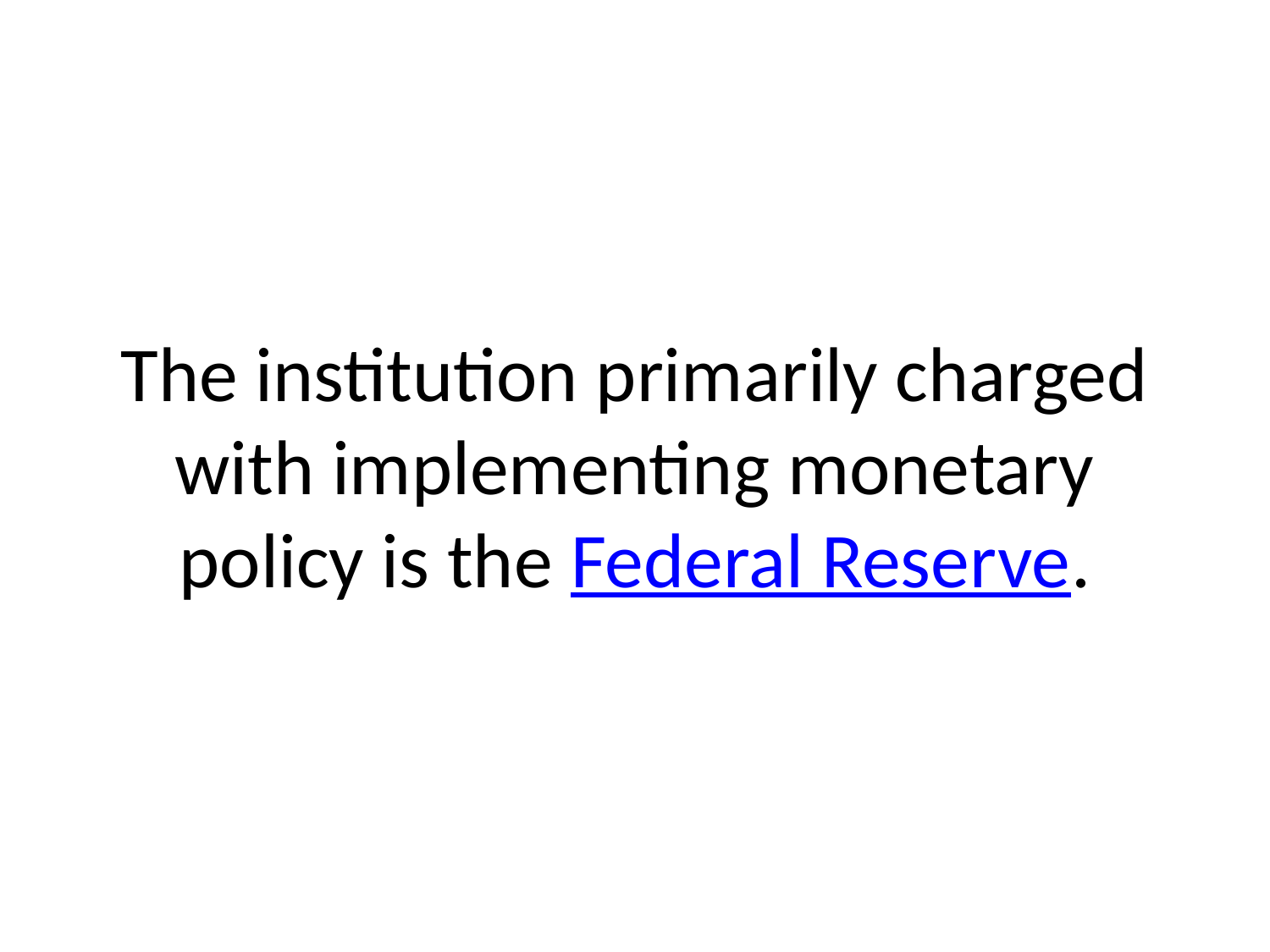

# The institution primarily charged with implementing monetary policy is the Federal Reserve.